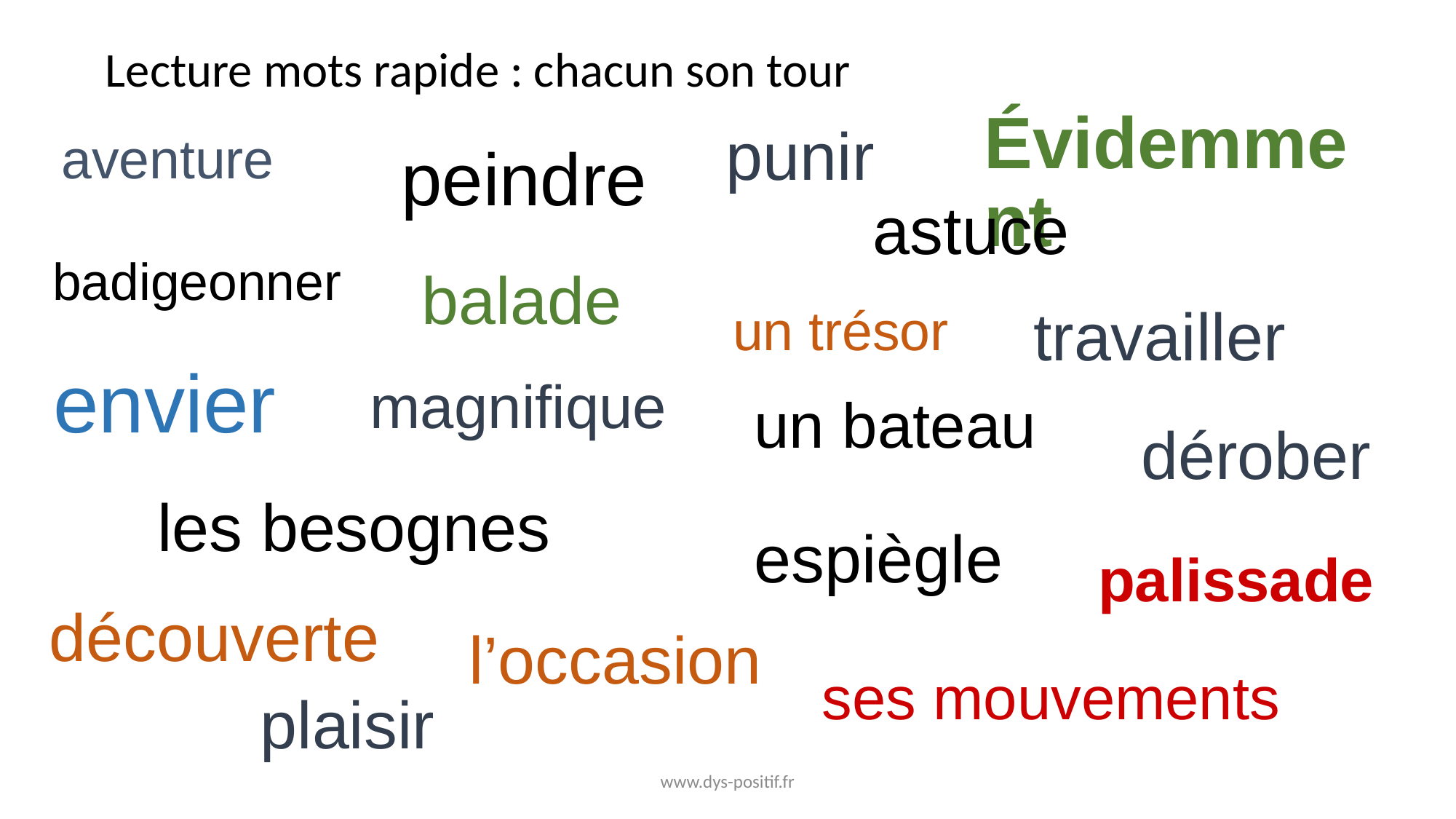

# Lecture mots rapide : chacun son tour
Évidemment
punir
aventure
peindre
astuce
badigeonner
balade
un trésor
travailler
envier
magnifique
un bateau
dérober
les besognes
espiègle
palissade
découverte
l’occasion
ses mouvements
plaisir
www.dys-positif.fr